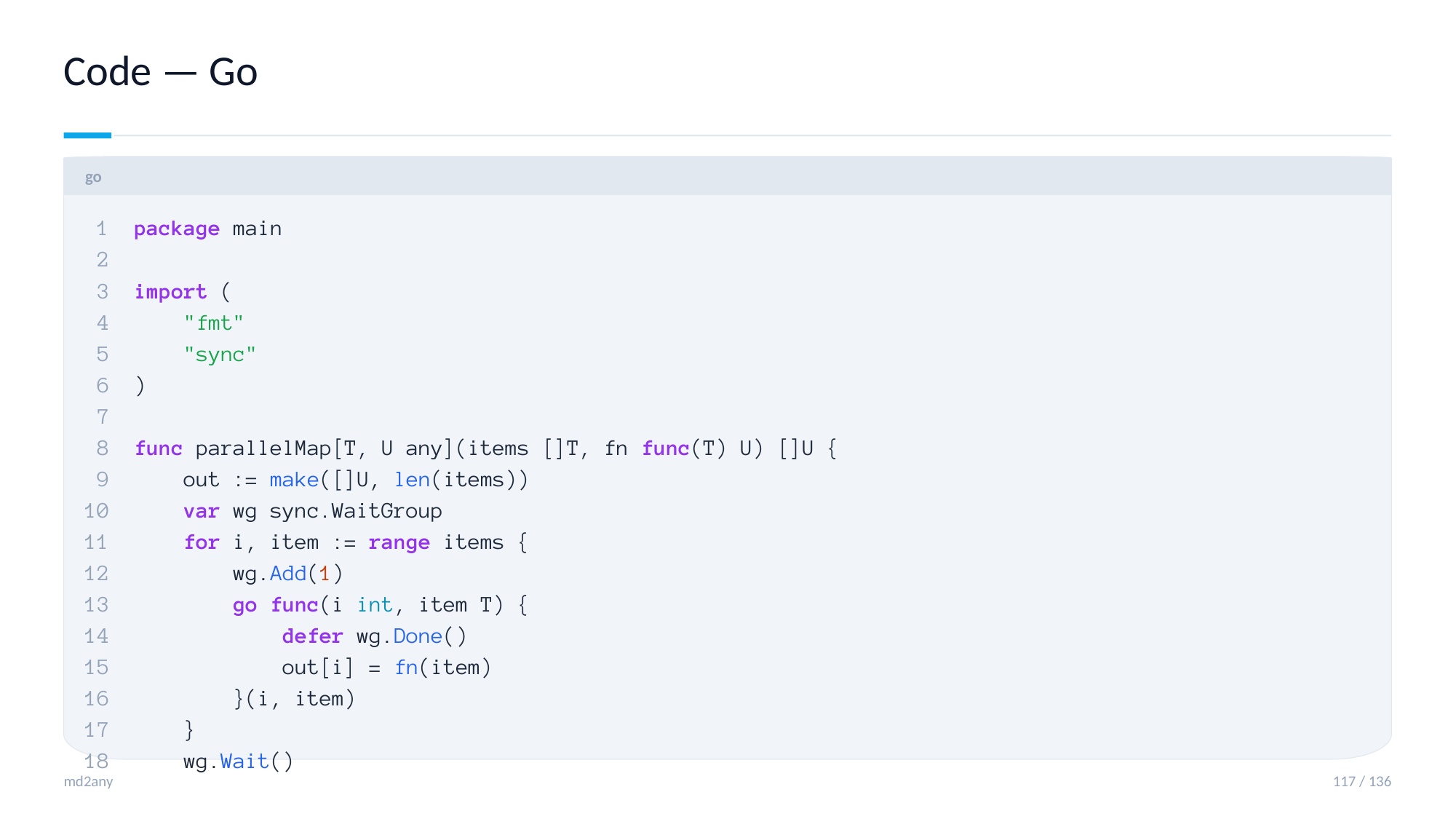

Code — Go

go
 1  package main
 2
 3  import (
 4      "fmt"
 5      "sync"
 6  )
 7
 8  func parallelMap[T, U any](items []T, fn func(T) U) []U {
 9      out := make([]U, len(items))
10      var wg sync.WaitGroup
11      for i, item := range items {
12          wg.Add(1)
13          go func(i int, item T) {
14              defer wg.Done()
15              out[i] = fn(item)
16          }(i, item)
17      }
18      wg.Wait()
md2any
117 / 136